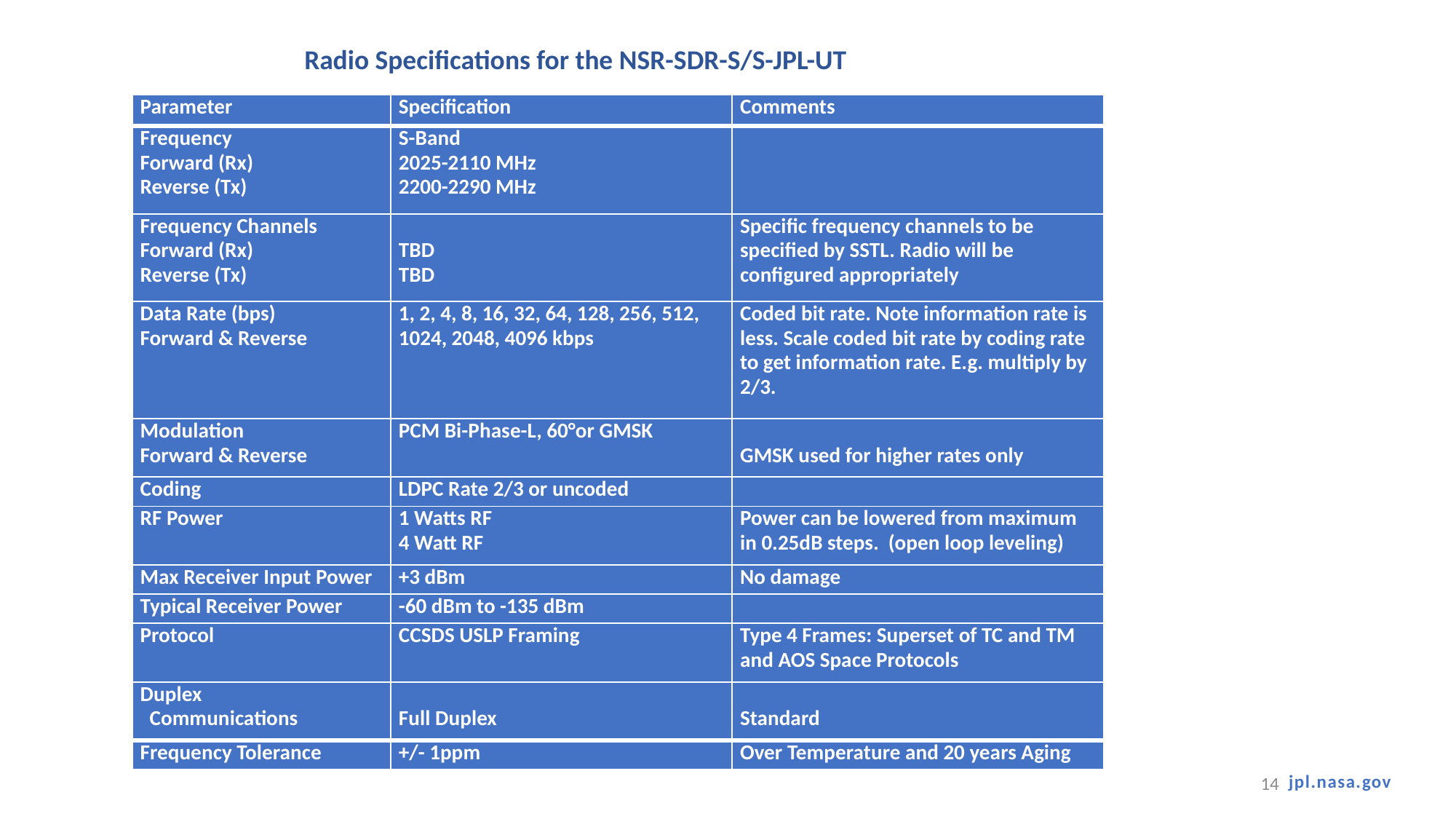

Radio Specifications for the NSR-SDR-S/S-JPL-UT
| Parameter | Specification | Comments |
| --- | --- | --- |
| Frequency Forward (Rx) Reverse (Tx) | S-Band 2025-2110 MHz 2200-2290 MHz |  |
| Frequency Channels Forward (Rx) Reverse (Tx) | TBD TBD | Specific frequency channels to be specified by SSTL. Radio will be configured appropriately |
| Data Rate (bps) Forward & Reverse | 1, 2, 4, 8, 16, 32, 64, 128, 256, 512, 1024, 2048, 4096 kbps | Coded bit rate. Note information rate is less. Scale coded bit rate by coding rate to get information rate. E.g. multiply by 2/3. |
| Modulation Forward & Reverse | PCM Bi-Phase-L, 60°or GMSK | GMSK used for higher rates only |
| Coding | LDPC Rate 2/3 or uncoded |  |
| RF Power | 1 Watts RF 4 Watt RF | Power can be lowered from maximum in 0.25dB steps. (open loop leveling) |
| Max Receiver Input Power | +3 dBm | No damage |
| Typical Receiver Power | -60 dBm to -135 dBm |  |
| Protocol | CCSDS USLP Framing | Type 4 Frames: Superset of TC and TM and AOS Space Protocols |
| Duplex Communications | Full Duplex | Standard |
| Frequency Tolerance | +/- 1ppm | Over Temperature and 20 years Aging |
14